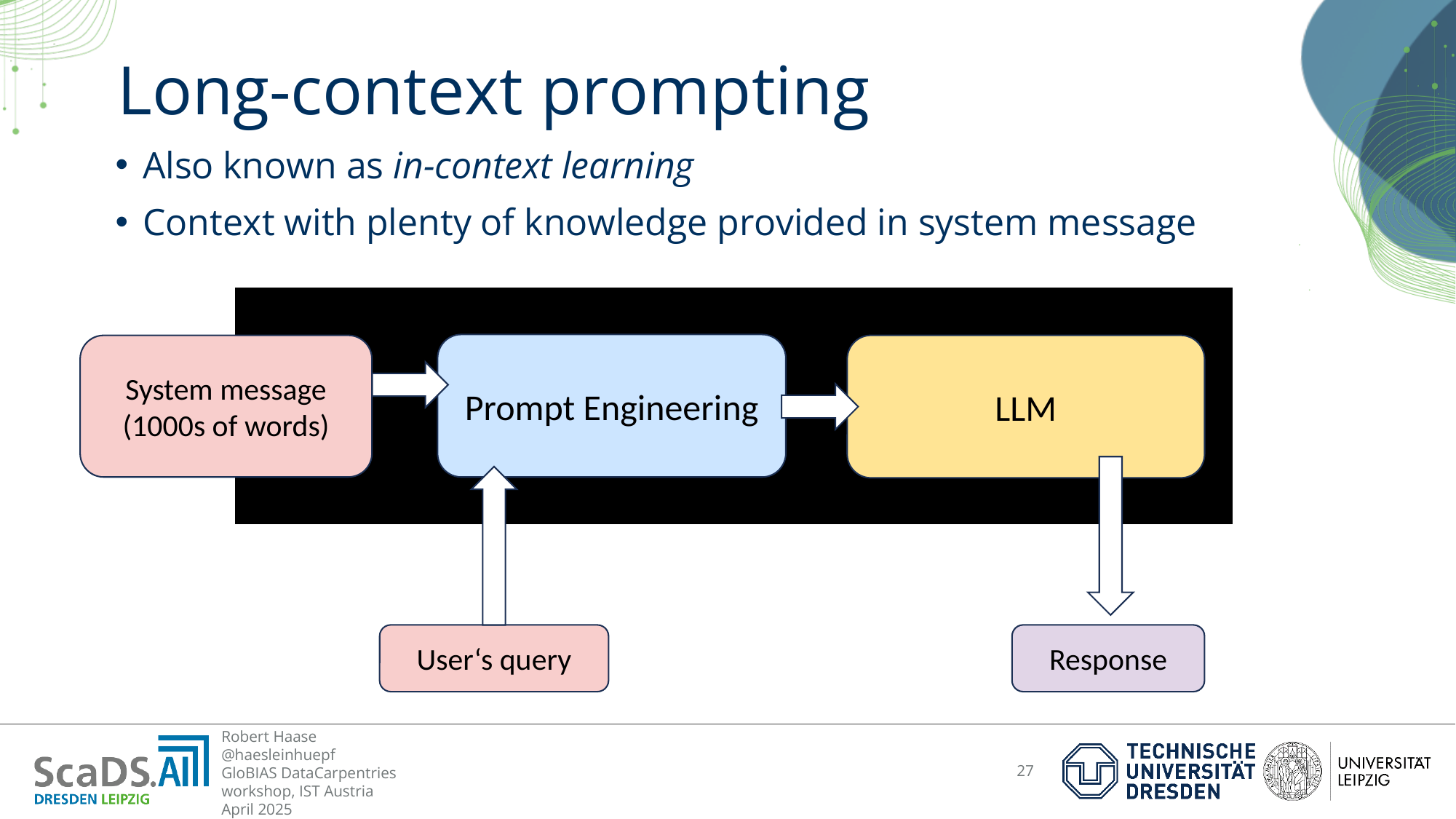

# Long-context prompting
Also known as in-context learning
Context with plenty of knowledge provided in system message

Prompt Engineering
System message (1000s of words)
LLM

User‘s query
Response